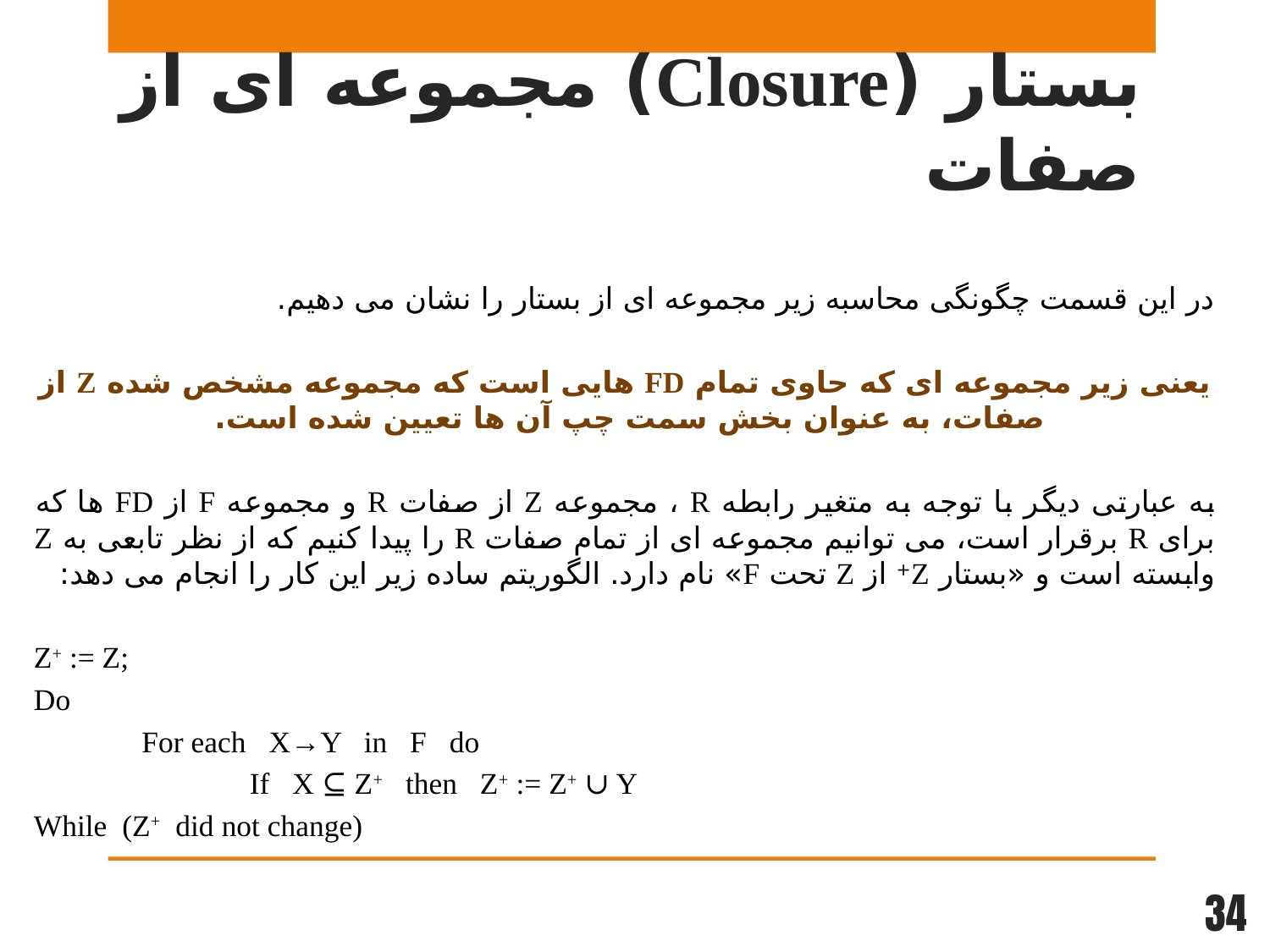

# بستار (Closure) مجموعه ای از صفات
در این قسمت چگونگی محاسبه زیر مجموعه ای از بستار را نشان می دهیم.

یعنی زیر مجموعه ای که حاوی تمام FD هایی است که مجموعه مشخص شده Z از صفات، به عنوان بخش سمت چپ آن ها تعیین شده است.

به عبارتی دیگر با توجه به متغیر رابطه R ، مجموعه Z از صفات R و مجموعه F از FD ها که برای R برقرار است، می توانیم مجموعه ای از تمام صفات R را پیدا کنیم که از نظر تابعی به Z وابسته است و «بستار Z+ از Z تحت F» نام دارد. الگوریتم ساده زیر این کار را انجام می دهد:

Z+ := Z;
Do
	For each   X→Y   in   F   do
		If   X ⊆ Z+   then   Z+ := Z+ ∪ Y
While  (Z+  did not change)
34